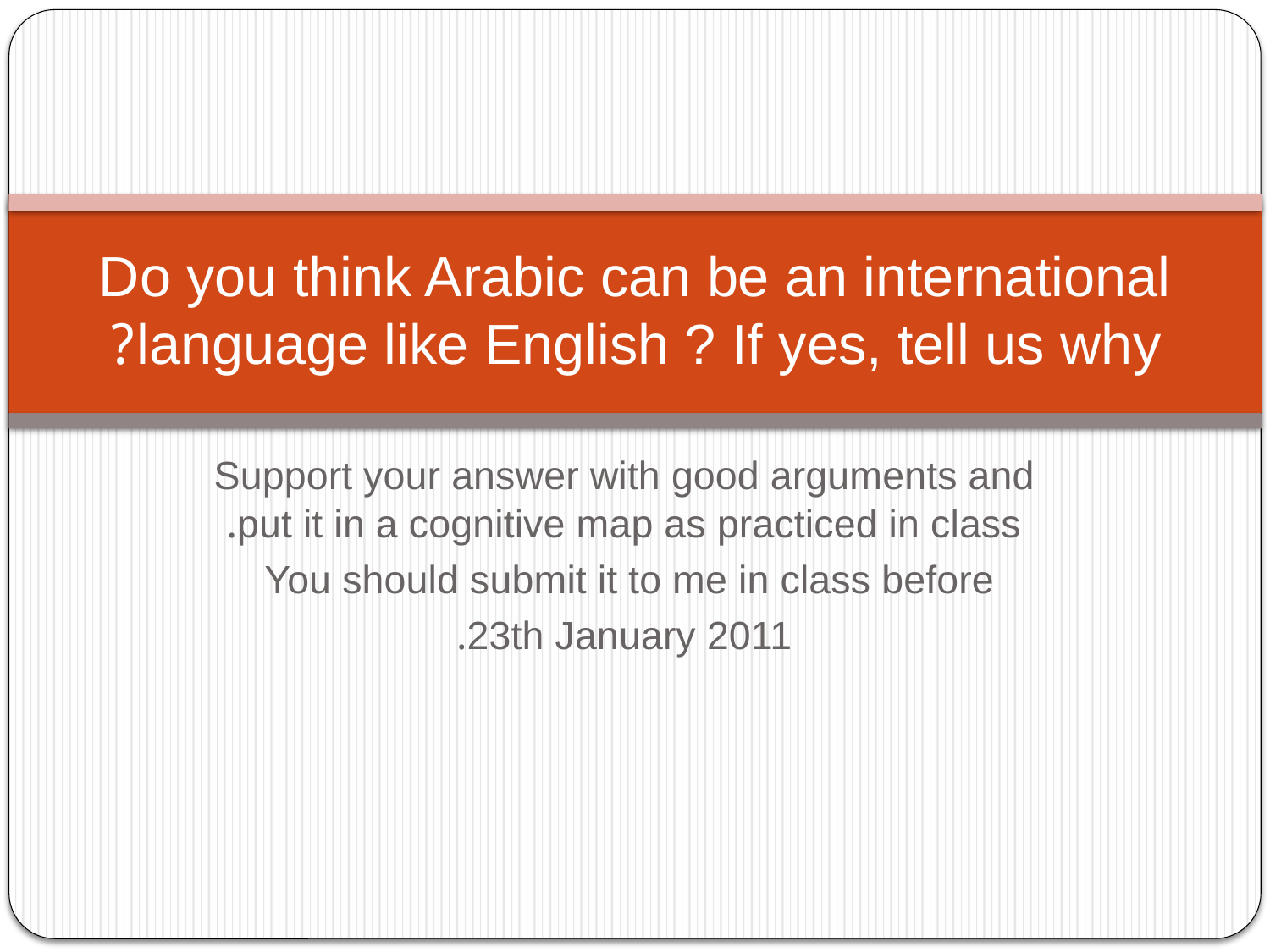

# Do you think Arabic can be an international language like English ? If yes, tell us why?
Support your answer with good arguments and put it in a cognitive map as practiced in class.
You should submit it to me in class before
23th January 2011.